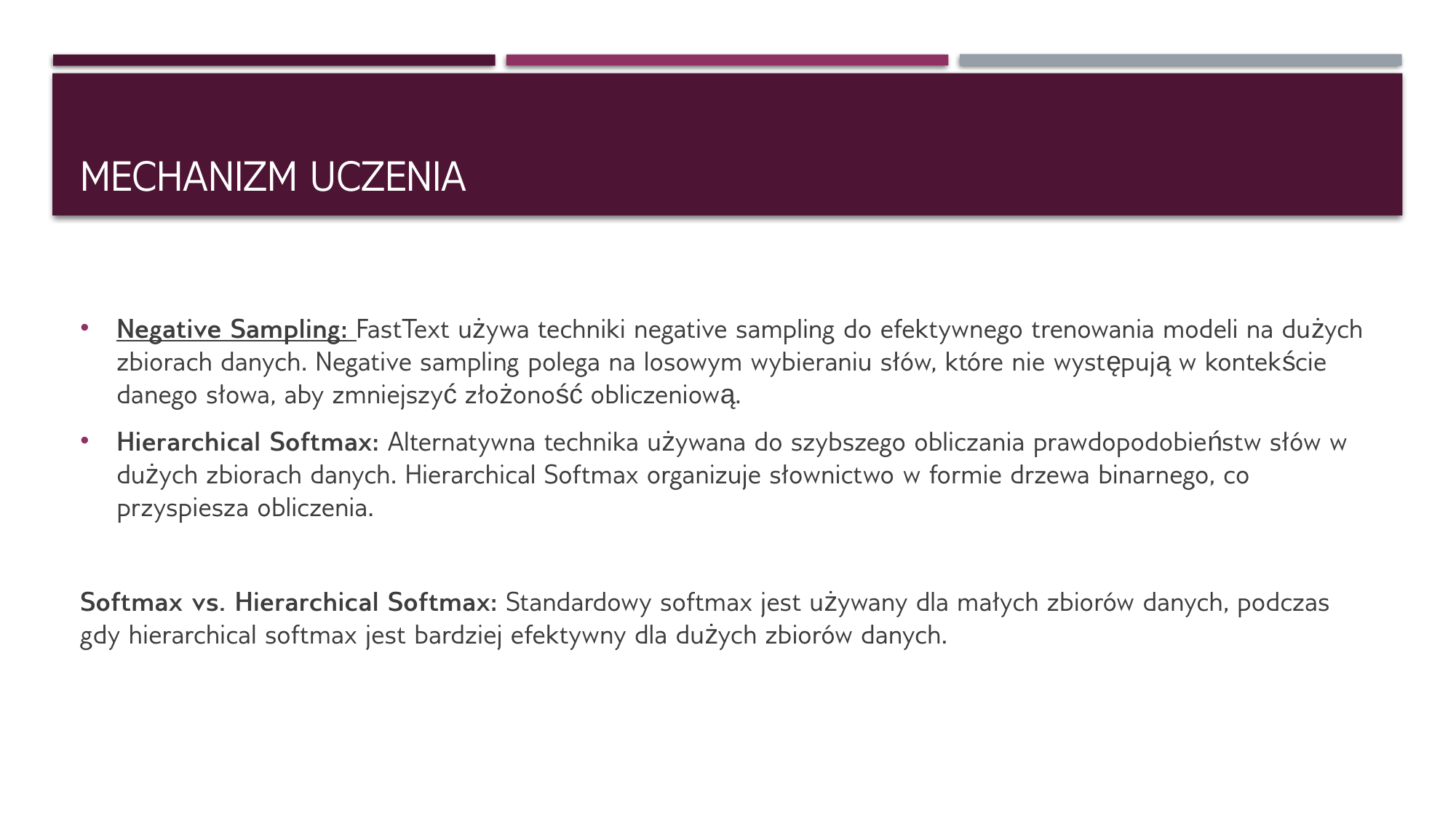

# MECHANIZM UCZENIA
Negative Sampling: FastText używa techniki negative sampling do efektywnego trenowania modeli na dużych zbiorach danych. Negative sampling polega na losowym wybieraniu słów, które nie występują w kontekście danego słowa, aby zmniejszyć złożoność obliczeniową.
Hierarchical Softmax: Alternatywna technika używana do szybszego obliczania prawdopodobieństw słów w dużych zbiorach danych. Hierarchical Softmax organizuje słownictwo w formie drzewa binarnego, co przyspiesza obliczenia.

Softmax vs. Hierarchical Softmax: Standardowy softmax jest używany dla małych zbiorów danych, podczas gdy hierarchical softmax jest bardziej efektywny dla dużych zbiorów danych.